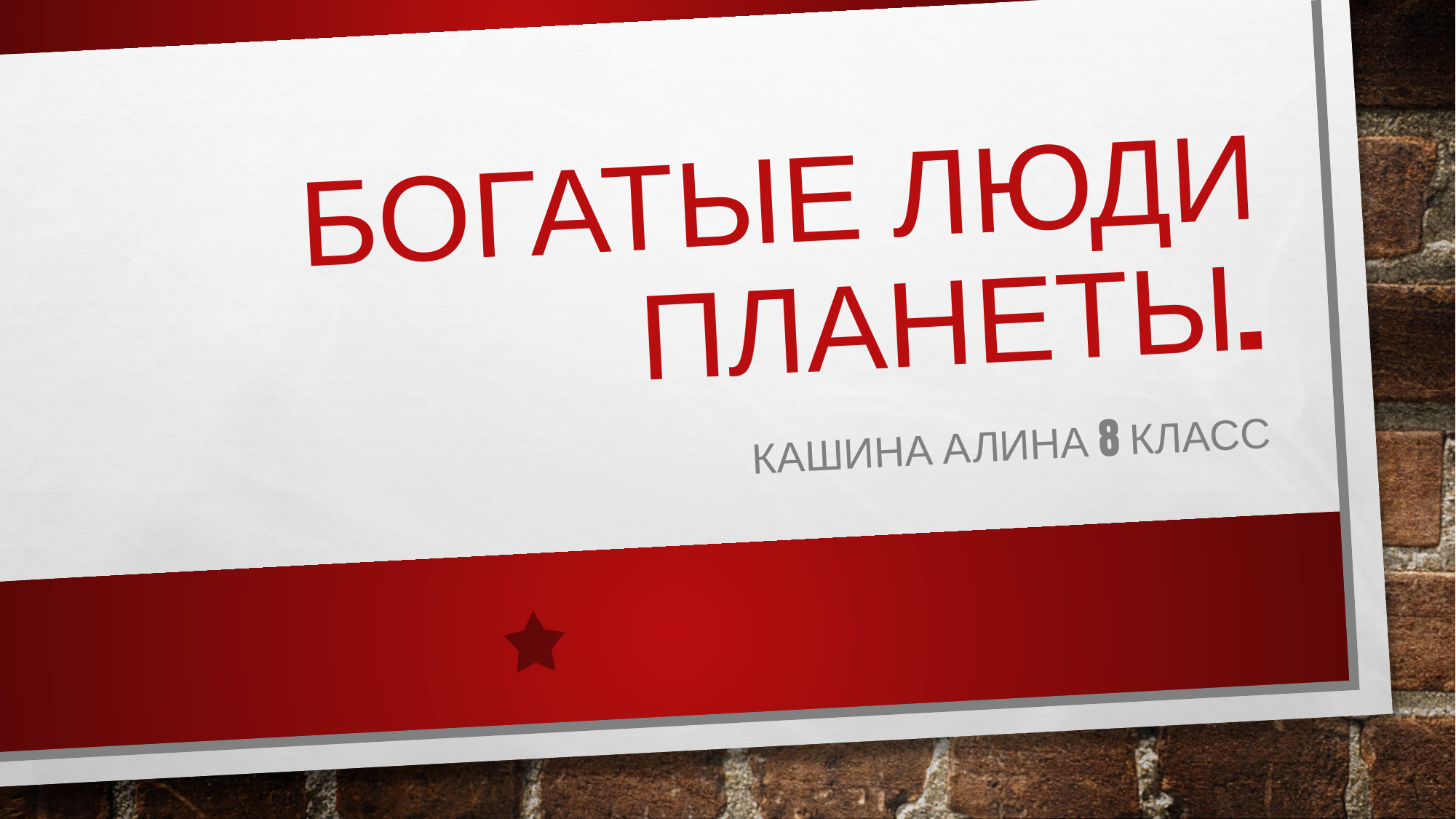

# Богатые люди планеты.
Кашина Алина 8 класс